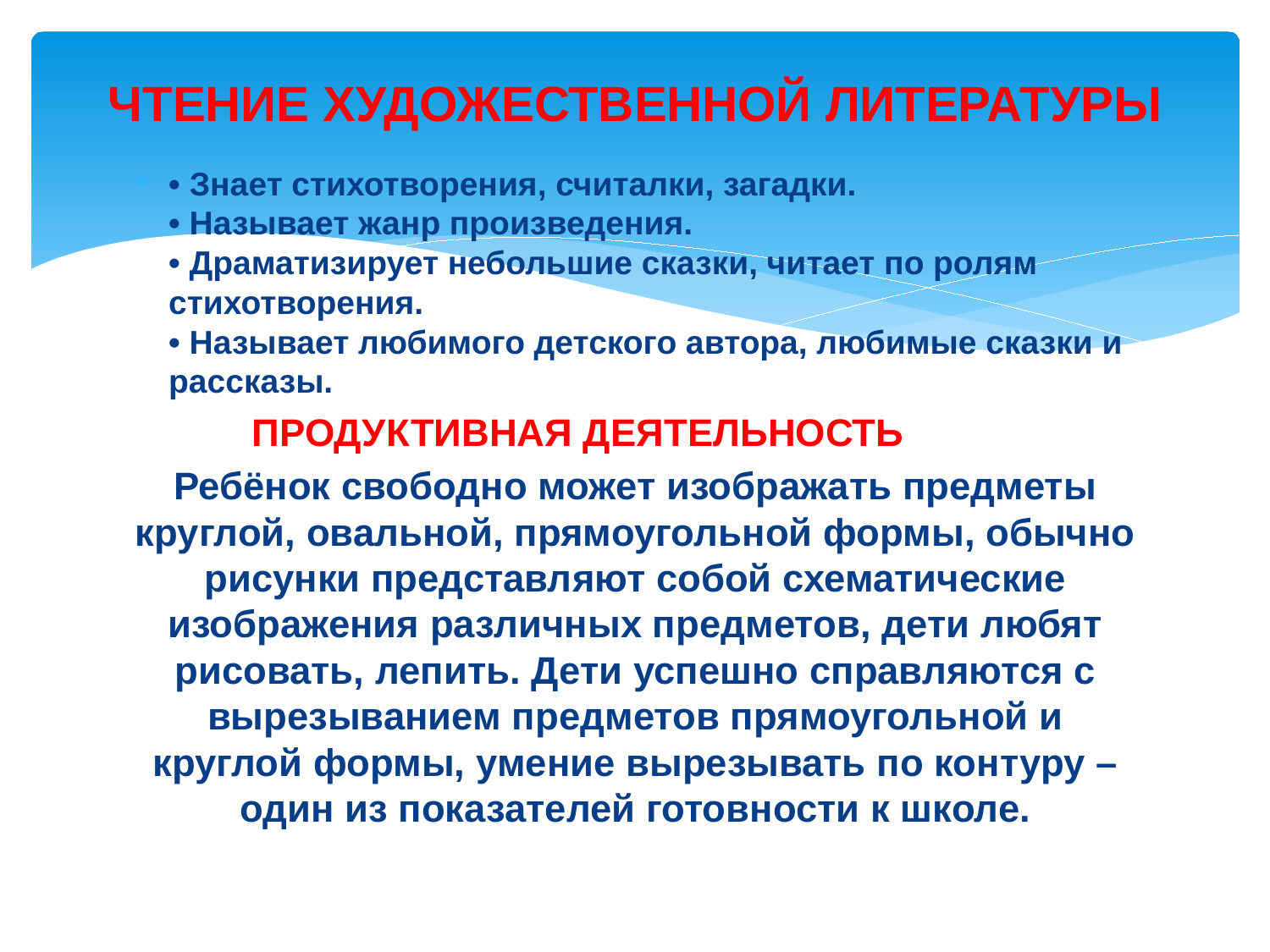

# ЧТЕНИЕ ХУДОЖЕСТВЕННОЙ ЛИТЕРАТУРЫ
• Знает стихотворения, считалки, загадки.
• Называет жанр произведения.
• Драматизирует небольшие сказки, читает по ролям стихотворения.
• Называет любимого детского автора, любимые сказки и рассказы.
             ПРОДУКТИВНАЯ ДЕЯТЕЛЬНОСТЬ
Ребёнок свободно может изображать предметы круглой, овальной, прямоугольной формы, обычно рисунки представляют собой схематические изображения различных предметов, дети любят рисовать, лепить. Дети успешно справляются с вырезыванием предметов прямоугольной и круглой формы, умение вырезывать по контуру – один из показателей готовности к школе.